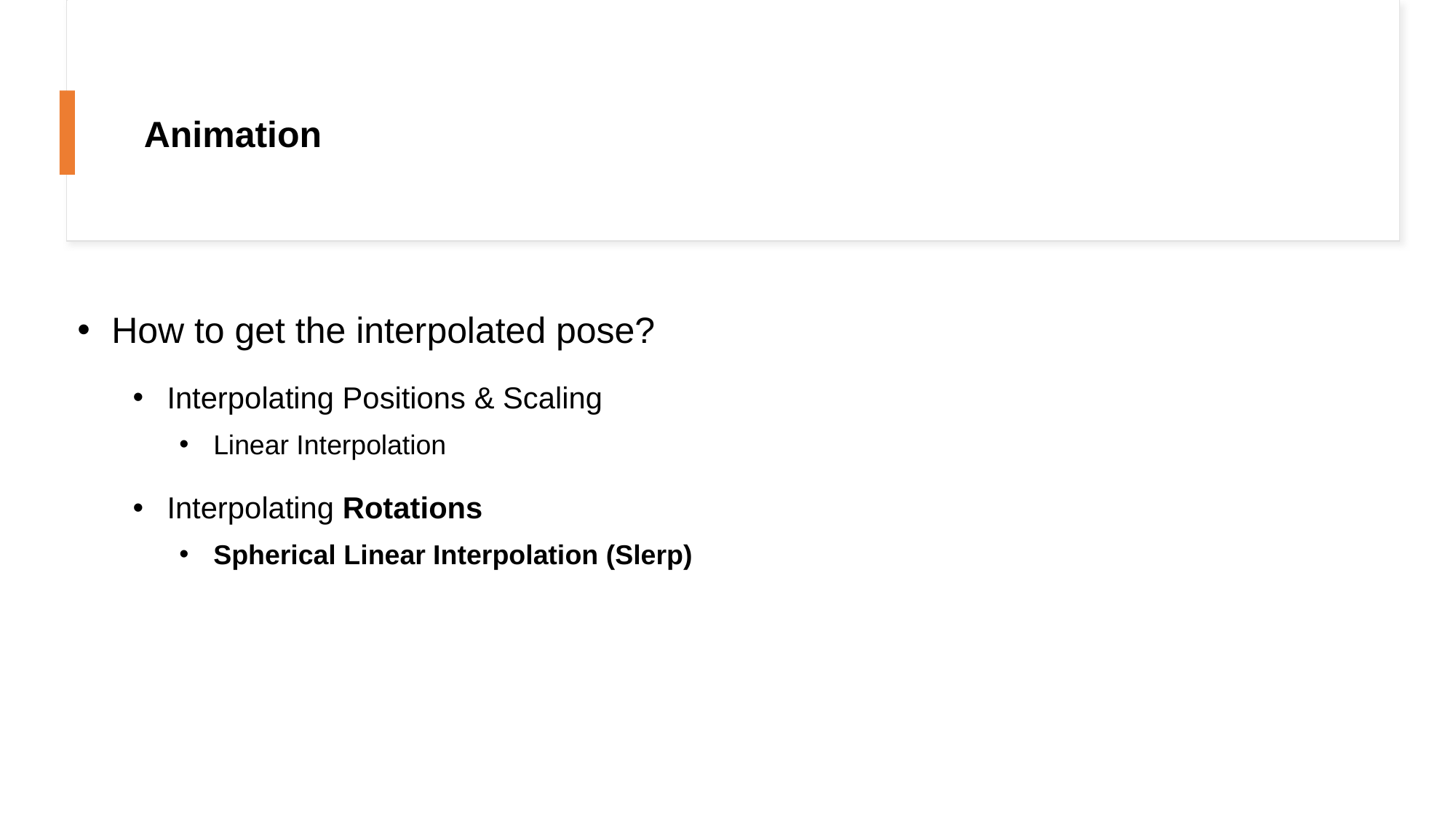

Animation

How to get the interpolated pose?
Interpolating Positions & Scaling
Linear Interpolation
Interpolating Rotations
Spherical Linear Interpolation (Slerp)